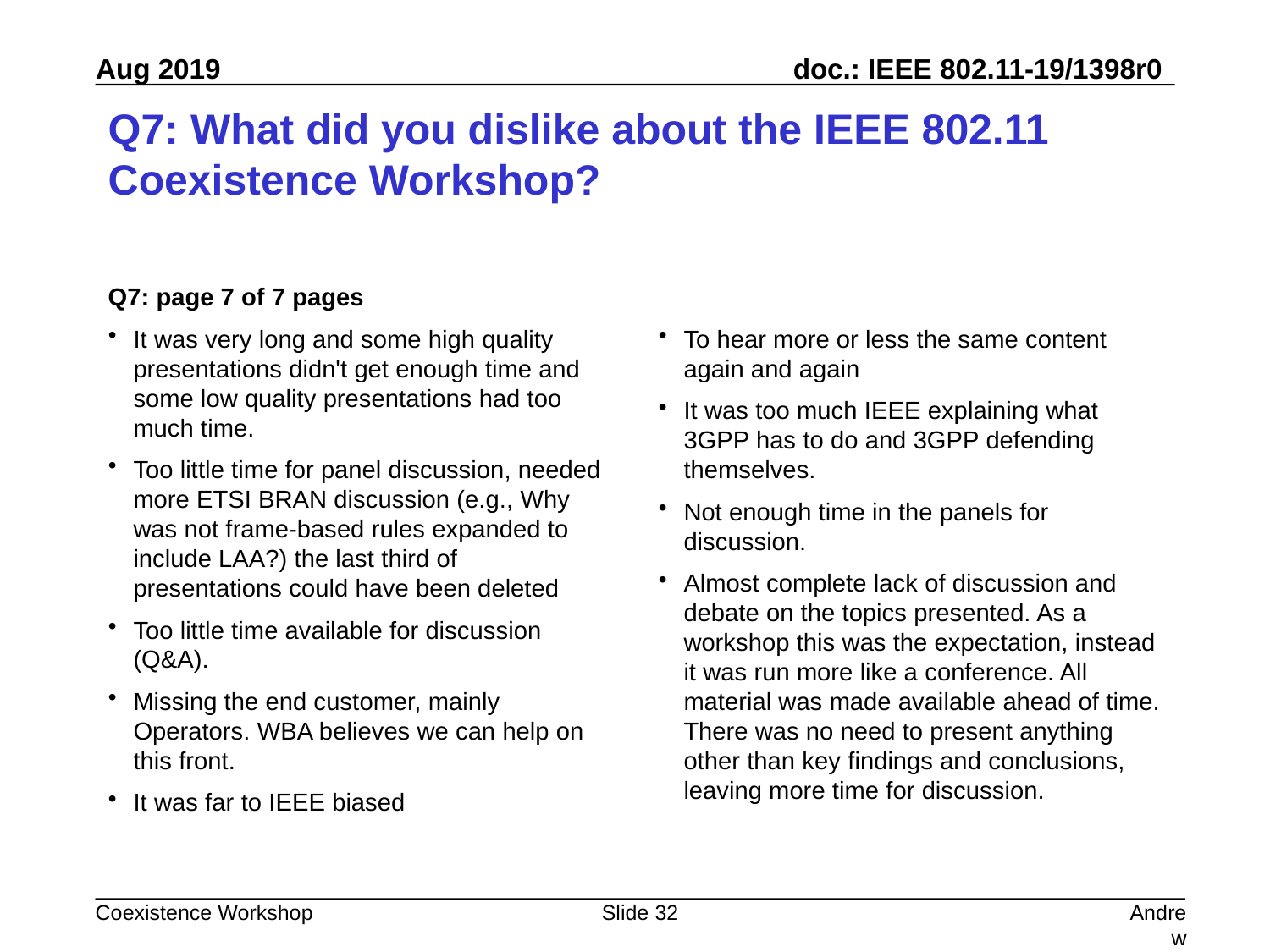

# Q7: What did you dislike about the IEEE 802.11 Coexistence Workshop?
Q7: page 7 of 7 pages
It was very long and some high quality presentations didn't get enough time and some low quality presentations had too much time.
Too little time for panel discussion, needed more ETSI BRAN discussion (e.g., Why was not frame-based rules expanded to include LAA?) the last third of presentations could have been deleted
Too little time available for discussion (Q&A).
Missing the end customer, mainly Operators. WBA believes we can help on this front.
It was far to IEEE biased

To hear more or less the same content again and again
It was too much IEEE explaining what 3GPP has to do and 3GPP defending themselves.
Not enough time in the panels for discussion.
Almost complete lack of discussion and debate on the topics presented. As a workshop this was the expectation, instead it was run more like a conference. All material was made available ahead of time. There was no need to present anything other than key findings and conclusions, leaving more time for discussion.

Slide 32
Andrew Myles, Cisco